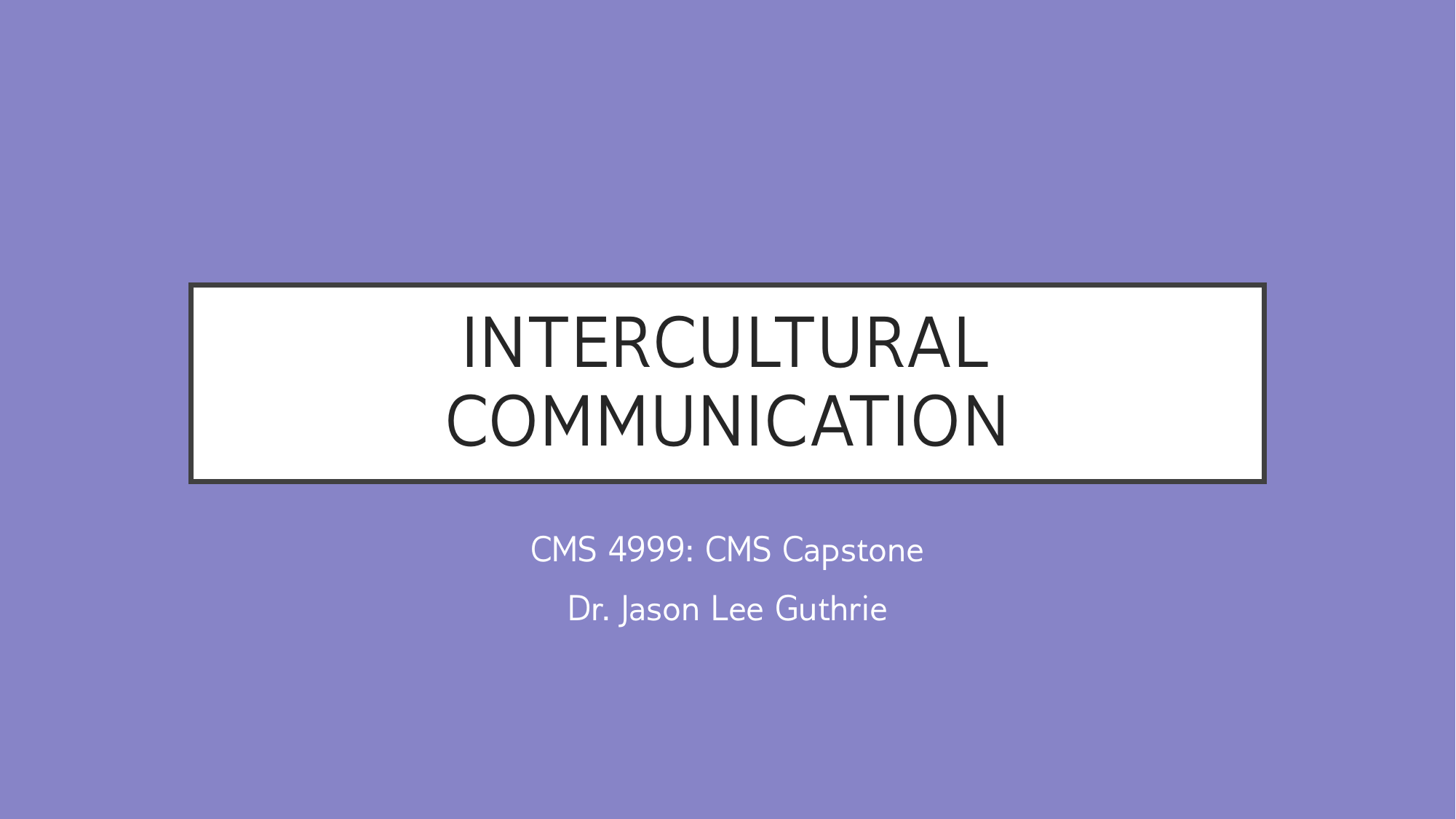

# Intercultural Communication
CMS 4999: CMS Capstone
Dr. Jason Lee Guthrie